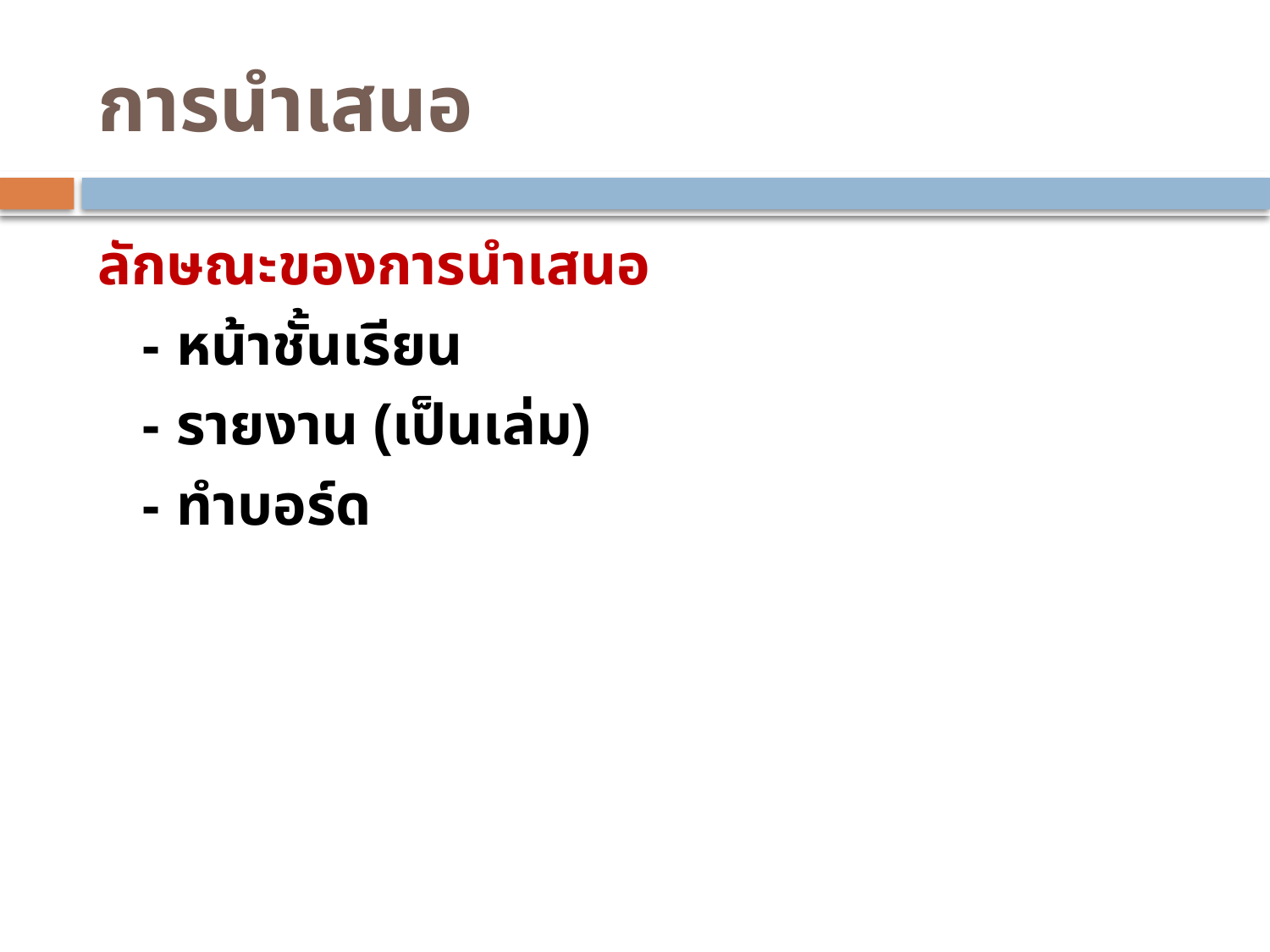

# การนำเสนอ
ลักษณะของการนำเสนอ
	- หน้าชั้นเรียน
	- รายงาน (เป็นเล่ม)
	- ทำบอร์ด